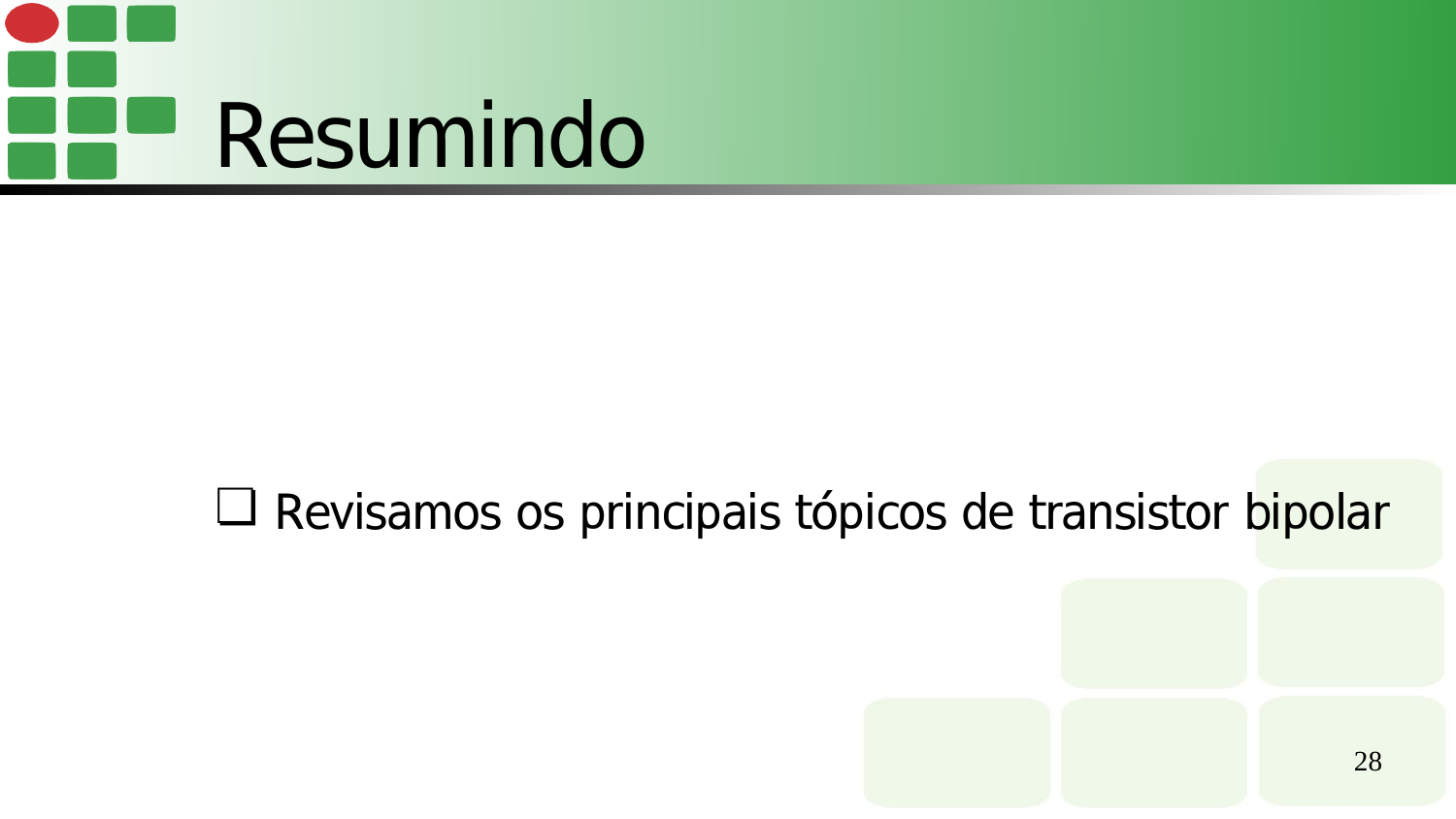

Resumindo

Revisamos os principais tópicos de transistor bipolar

28